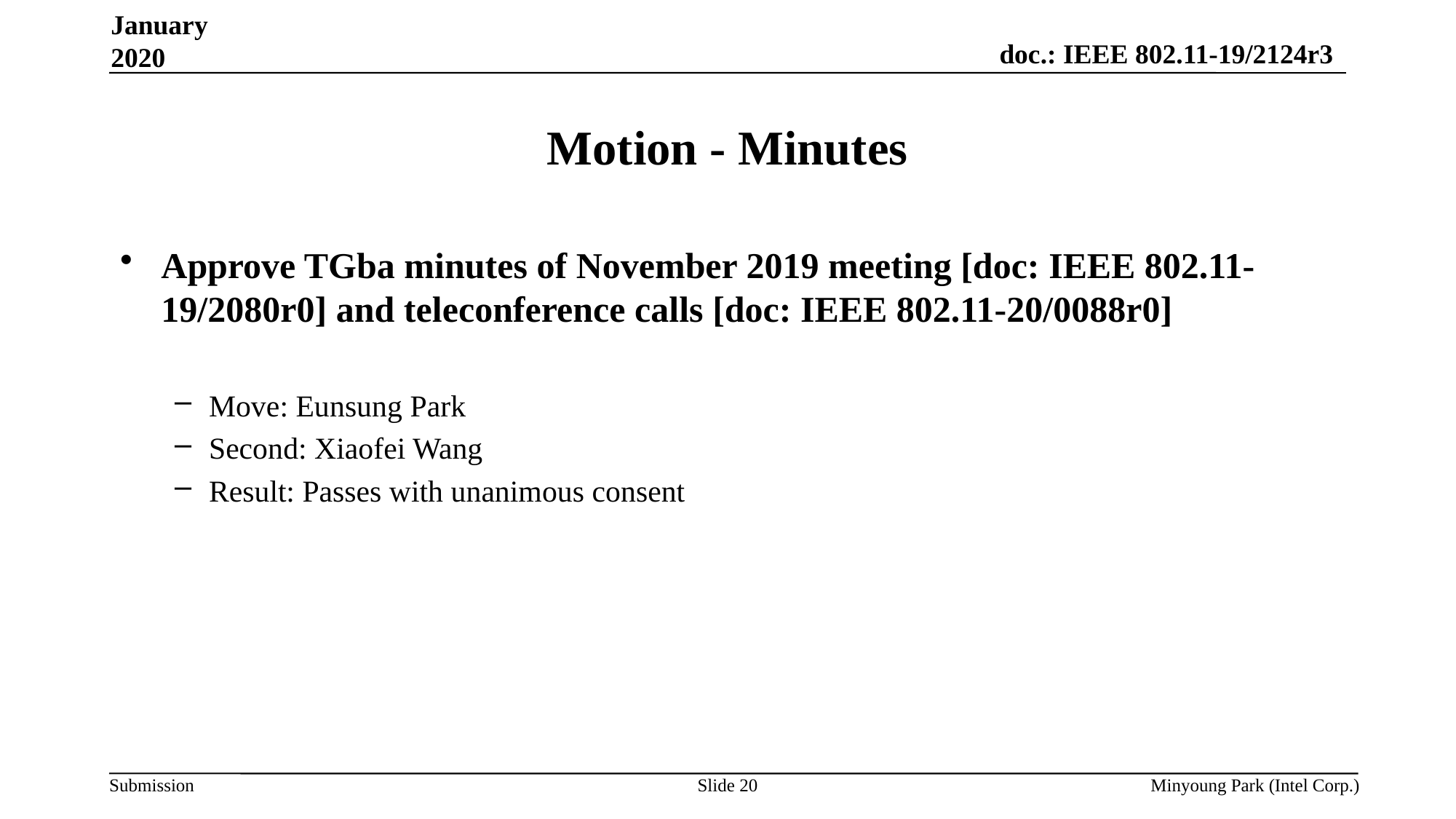

January 2020
# Motion - Minutes
Approve TGba minutes of November 2019 meeting [doc: IEEE 802.11-19/2080r0] and teleconference calls [doc: IEEE 802.11-20/0088r0]

Move: Eunsung Park
Second: Xiaofei Wang
Result: Passes with unanimous consent
Slide 20
Minyoung Park (Intel Corp.)